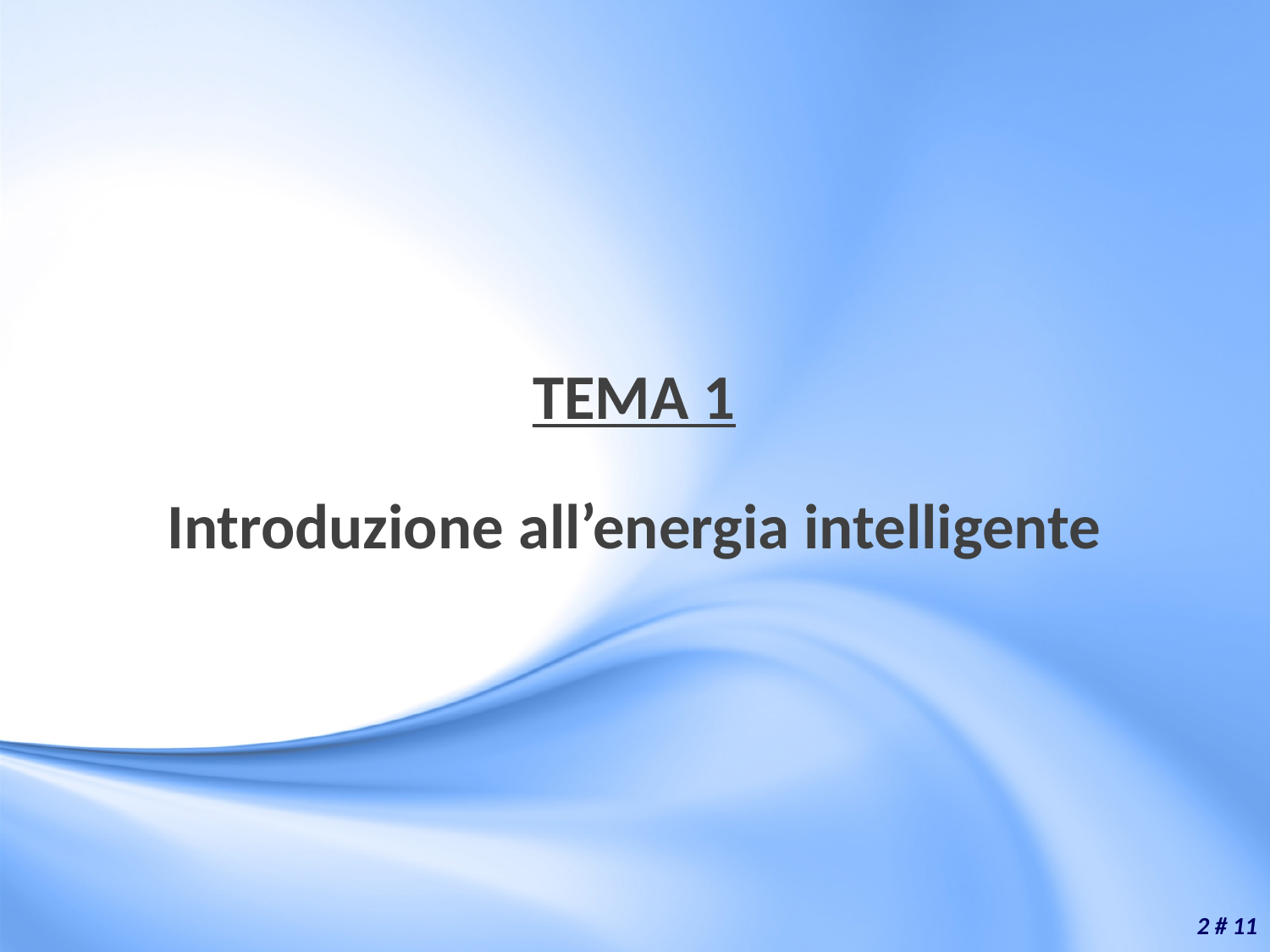

TEMA 1
Introduzione all’energia intelligente
2 # 11